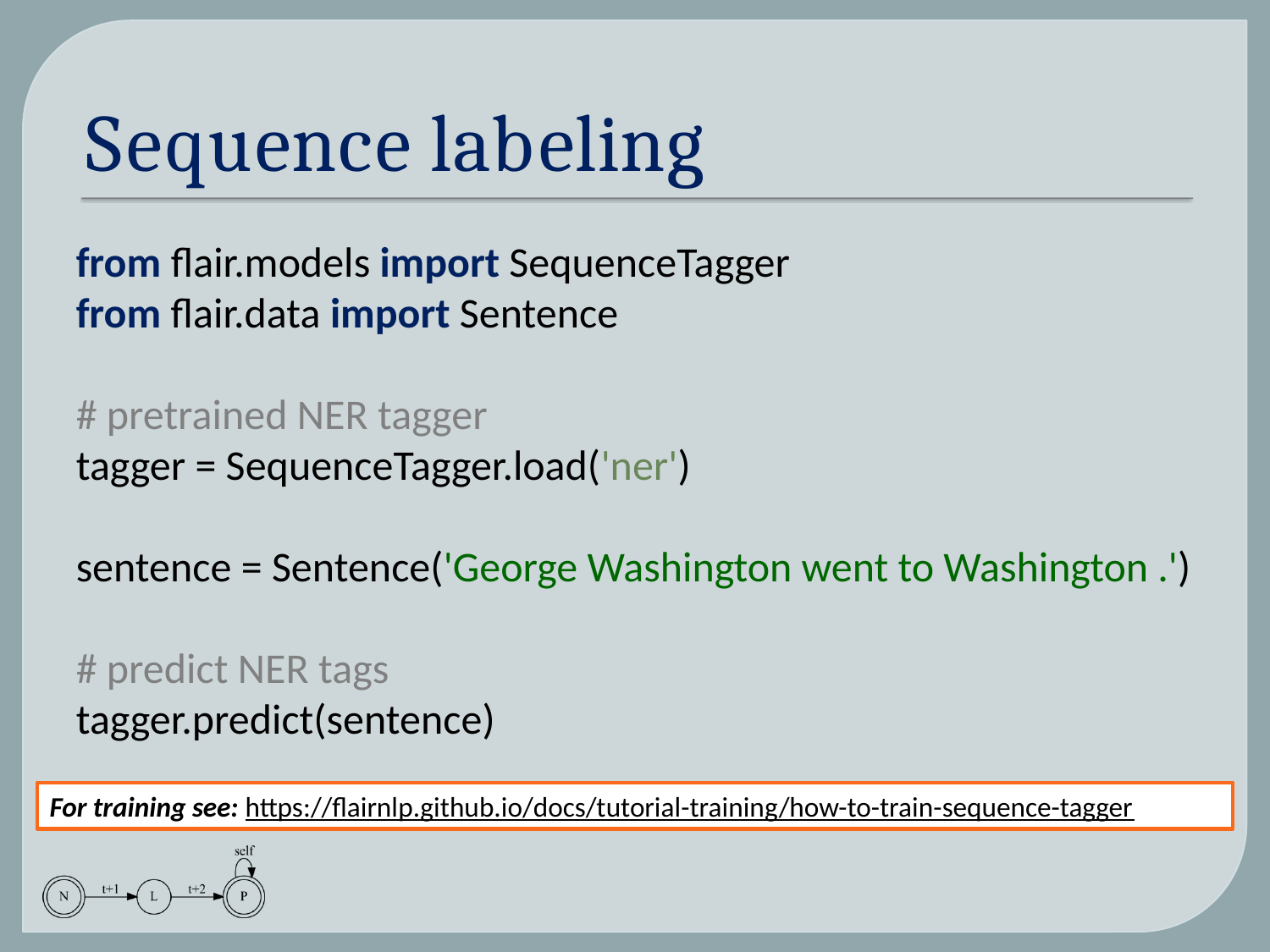

# Sequence labeling
from flair.models import SequenceTagger
from flair.data import Sentence
# pretrained NER tagger
tagger = SequenceTagger.load('ner')
sentence = Sentence('George Washington went to Washington .')
# predict NER tags
tagger.predict(sentence)
For training see: https://flairnlp.github.io/docs/tutorial-training/how-to-train-sequence-tagger